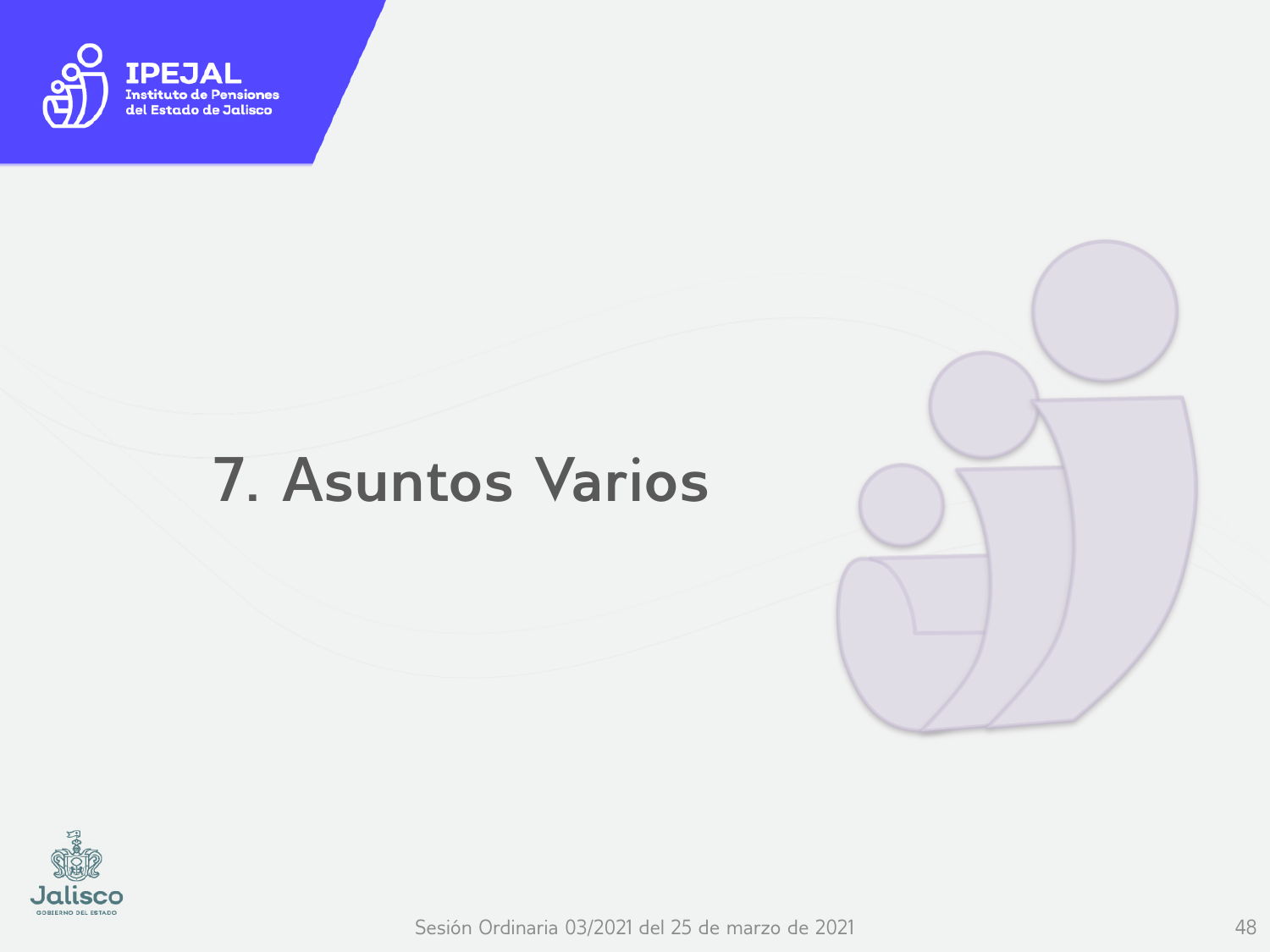

# 7. Asuntos Varios

48
Sesión Ordinaria 03/2021 del 25 de marzo de 2021